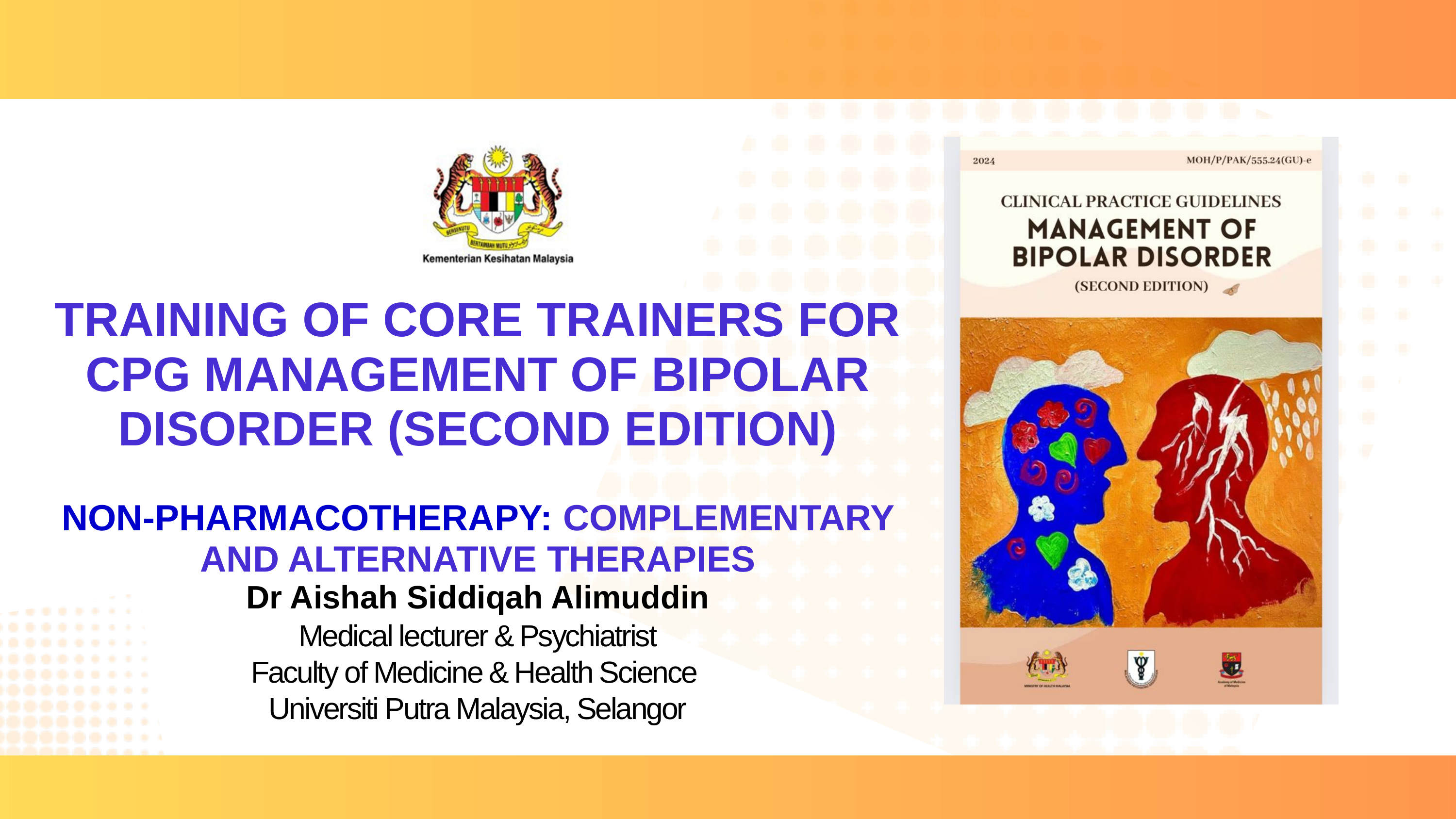

1

TRAINING OF CORE TRAINERS FOR CPG MANAGEMENT OF BIPOLAR DISORDER (SECOND EDITION)

NON-PHARMACOTHERAPY: COMPLEMENTARY AND ALTERNATIVE THERAPIES
Dr Aishah Siddiqah Alimuddin
Medical lecturer & Psychiatrist
Faculty of Medicine & Health Science
Universiti Putra Malaysia, Selangor